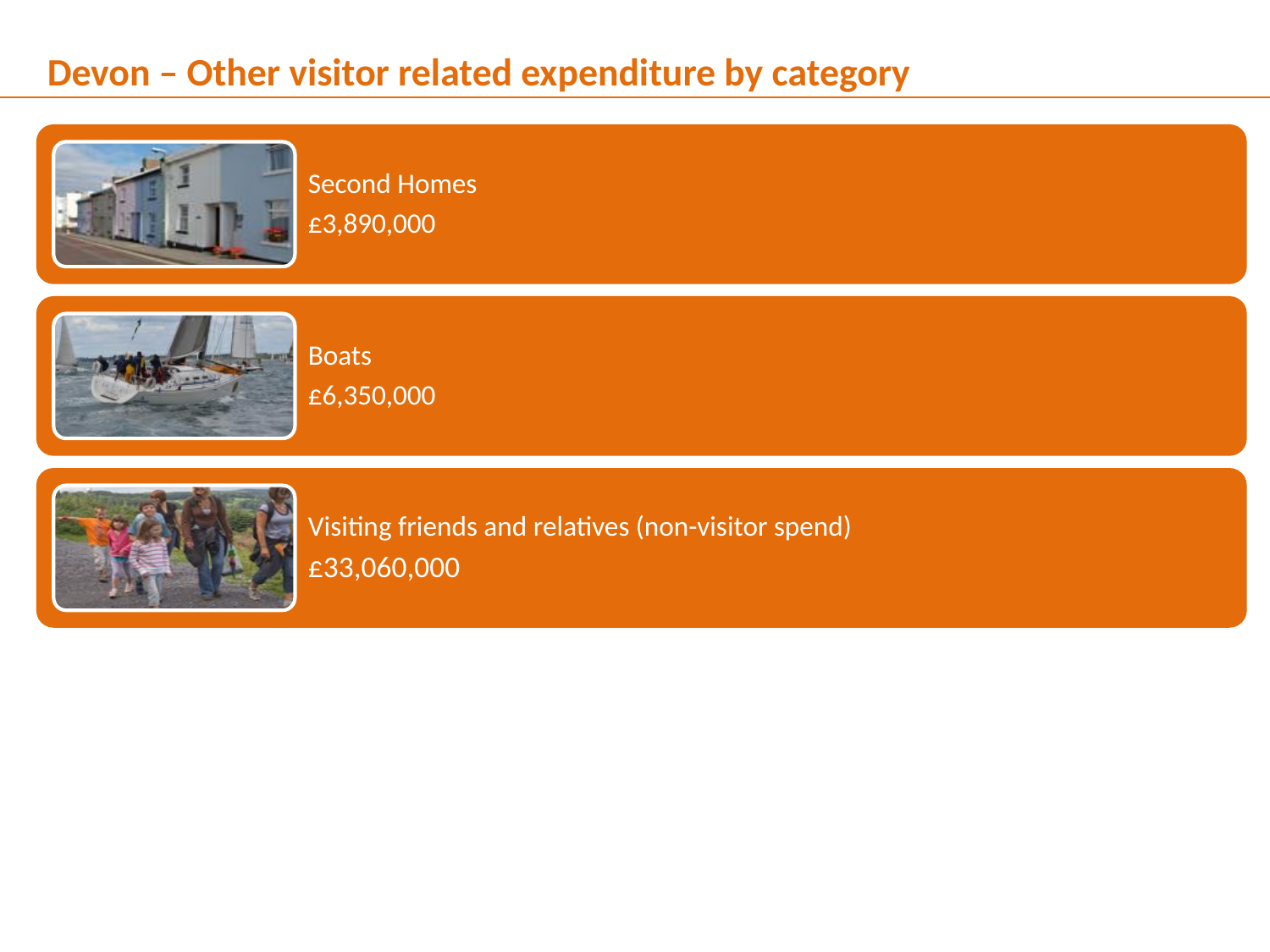

Devon – Other visitor related expenditure by category

Second Homes
£3,890,000
Boats
£6,350,000
Visiting friends and relatives (non-visitor spend)
£33,060,000
6